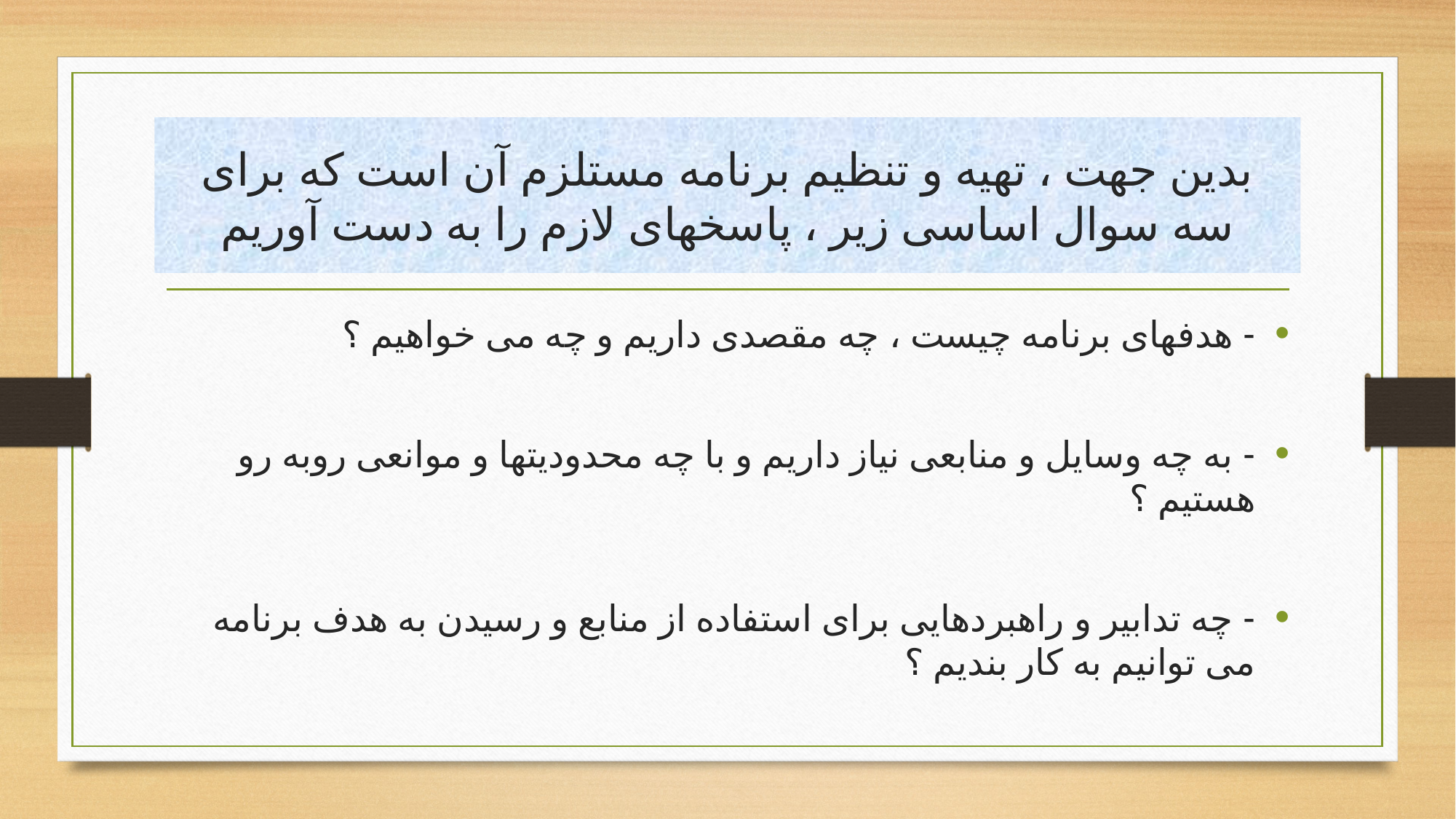

# بدین جهت ، تهیه و تنظیم برنامه مستلزم آن است که برای سه سوال اساسی زیر ، پاسخهای لازم را به دست آوریم
- هدفهای برنامه چیست ، چه مقصدی داریم و چه می خواهیم ؟

- به چه وسایل و منابعی نیاز داریم و با چه محدودیتها و موانعی روبه رو هستیم ؟

- چه تدابیر و راهبردهایی برای استفاده از منابع و رسیدن به هدف برنامه می توانیم به کار بندیم ؟